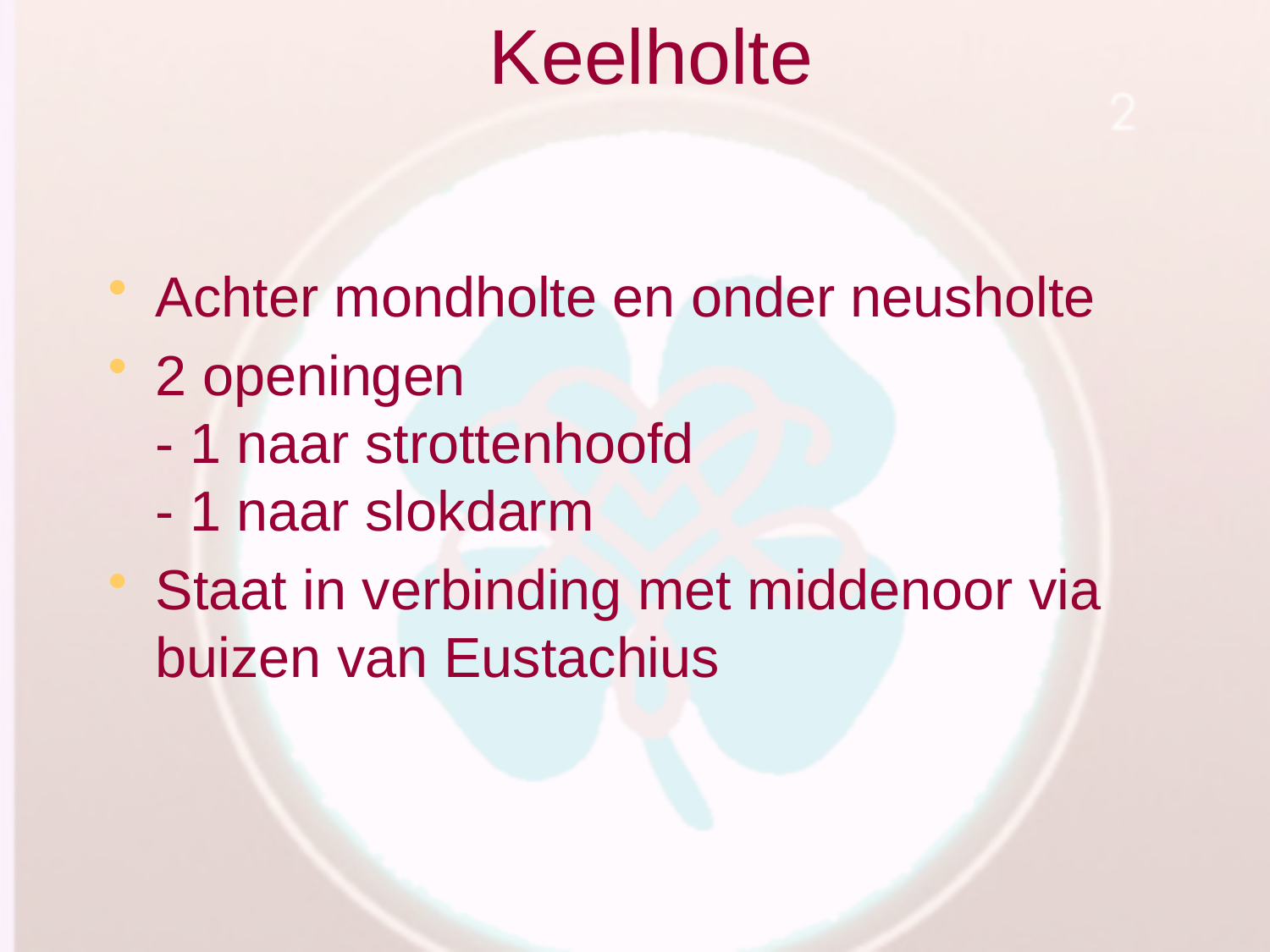

# Keelholte
Achter mondholte en onder neusholte
2 openingen
- 1 naar strottenhoofd
- 1 naar slokdarm
Staat in verbinding met middenoor via buizen van Eustachius